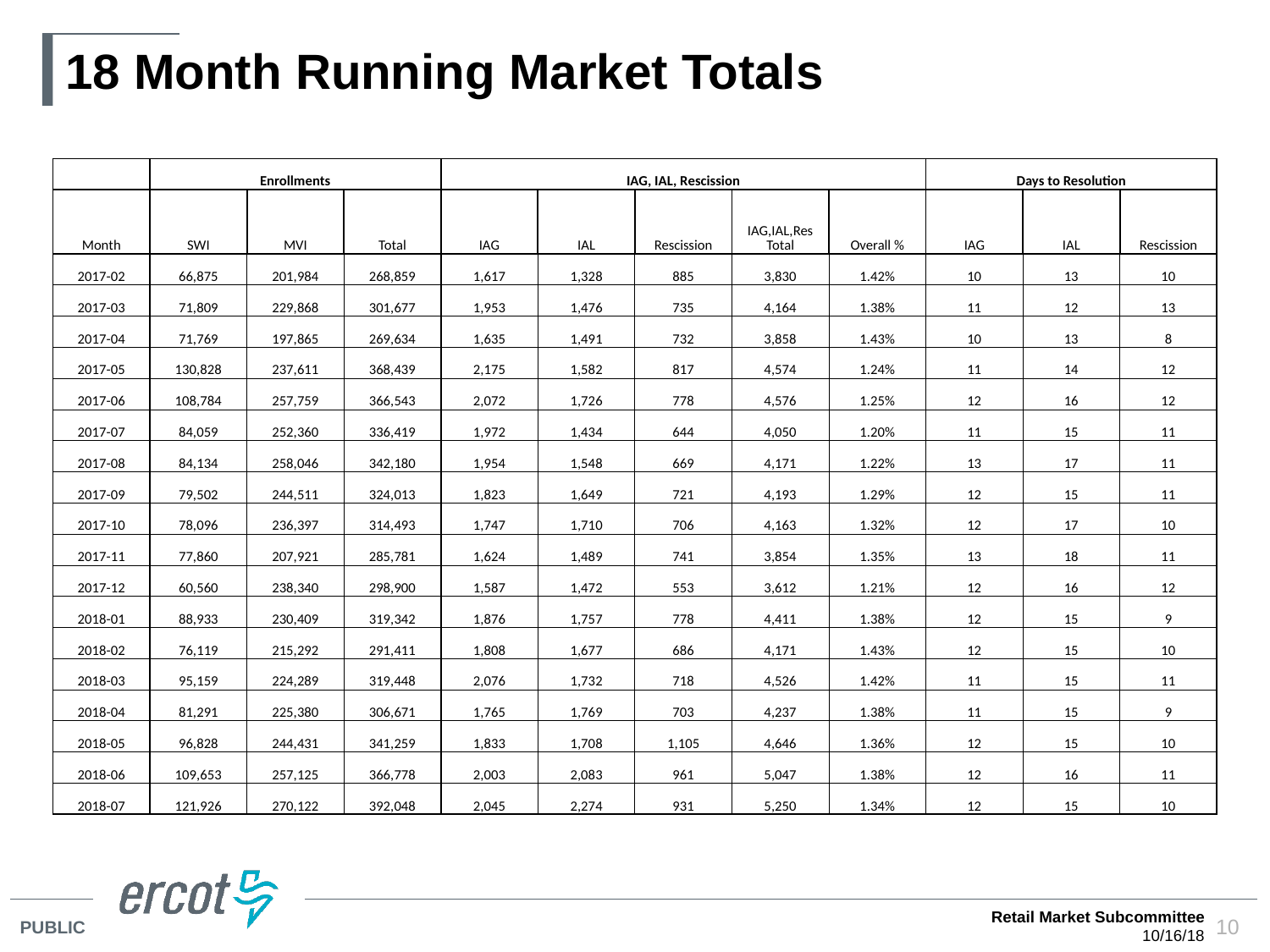

# 18 Month Running Market Totals
|  | Enrollments |  |  | IAG, IAL, Rescission |  |  |  |  | Days to Resolution |  |  |
| --- | --- | --- | --- | --- | --- | --- | --- | --- | --- | --- | --- |
| Month | SWI | MVI | Total | IAG | IAL | Rescission | IAG,IAL,Res Total | Overall % | IAG | IAL | Rescission |
| 2017-02 | 66,875 | 201,984 | 268,859 | 1,617 | 1,328 | 885 | 3,830 | 1.42% | 10 | 13 | 10 |
| 2017-03 | 71,809 | 229,868 | 301,677 | 1,953 | 1,476 | 735 | 4,164 | 1.38% | 11 | 12 | 13 |
| 2017-04 | 71,769 | 197,865 | 269,634 | 1,635 | 1,491 | 732 | 3,858 | 1.43% | 10 | 13 | 8 |
| 2017-05 | 130,828 | 237,611 | 368,439 | 2,175 | 1,582 | 817 | 4,574 | 1.24% | 11 | 14 | 12 |
| 2017-06 | 108,784 | 257,759 | 366,543 | 2,072 | 1,726 | 778 | 4,576 | 1.25% | 12 | 16 | 12 |
| 2017-07 | 84,059 | 252,360 | 336,419 | 1,972 | 1,434 | 644 | 4,050 | 1.20% | 11 | 15 | 11 |
| 2017-08 | 84,134 | 258,046 | 342,180 | 1,954 | 1,548 | 669 | 4,171 | 1.22% | 13 | 17 | 11 |
| 2017-09 | 79,502 | 244,511 | 324,013 | 1,823 | 1,649 | 721 | 4,193 | 1.29% | 12 | 15 | 11 |
| 2017-10 | 78,096 | 236,397 | 314,493 | 1,747 | 1,710 | 706 | 4,163 | 1.32% | 12 | 17 | 10 |
| 2017-11 | 77,860 | 207,921 | 285,781 | 1,624 | 1,489 | 741 | 3,854 | 1.35% | 13 | 18 | 11 |
| 2017-12 | 60,560 | 238,340 | 298,900 | 1,587 | 1,472 | 553 | 3,612 | 1.21% | 12 | 16 | 12 |
| 2018-01 | 88,933 | 230,409 | 319,342 | 1,876 | 1,757 | 778 | 4,411 | 1.38% | 12 | 15 | 9 |
| 2018-02 | 76,119 | 215,292 | 291,411 | 1,808 | 1,677 | 686 | 4,171 | 1.43% | 12 | 15 | 10 |
| 2018-03 | 95,159 | 224,289 | 319,448 | 2,076 | 1,732 | 718 | 4,526 | 1.42% | 11 | 15 | 11 |
| 2018-04 | 81,291 | 225,380 | 306,671 | 1,765 | 1,769 | 703 | 4,237 | 1.38% | 11 | 15 | 9 |
| 2018-05 | 96,828 | 244,431 | 341,259 | 1,833 | 1,708 | 1,105 | 4,646 | 1.36% | 12 | 15 | 10 |
| 2018-06 | 109,653 | 257,125 | 366,778 | 2,003 | 2,083 | 961 | 5,047 | 1.38% | 12 | 16 | 11 |
| 2018-07 | 121,926 | 270,122 | 392,048 | 2,045 | 2,274 | 931 | 5,250 | 1.34% | 12 | 15 | 10 |
Retail Market Subcommittee
10/16/18
10